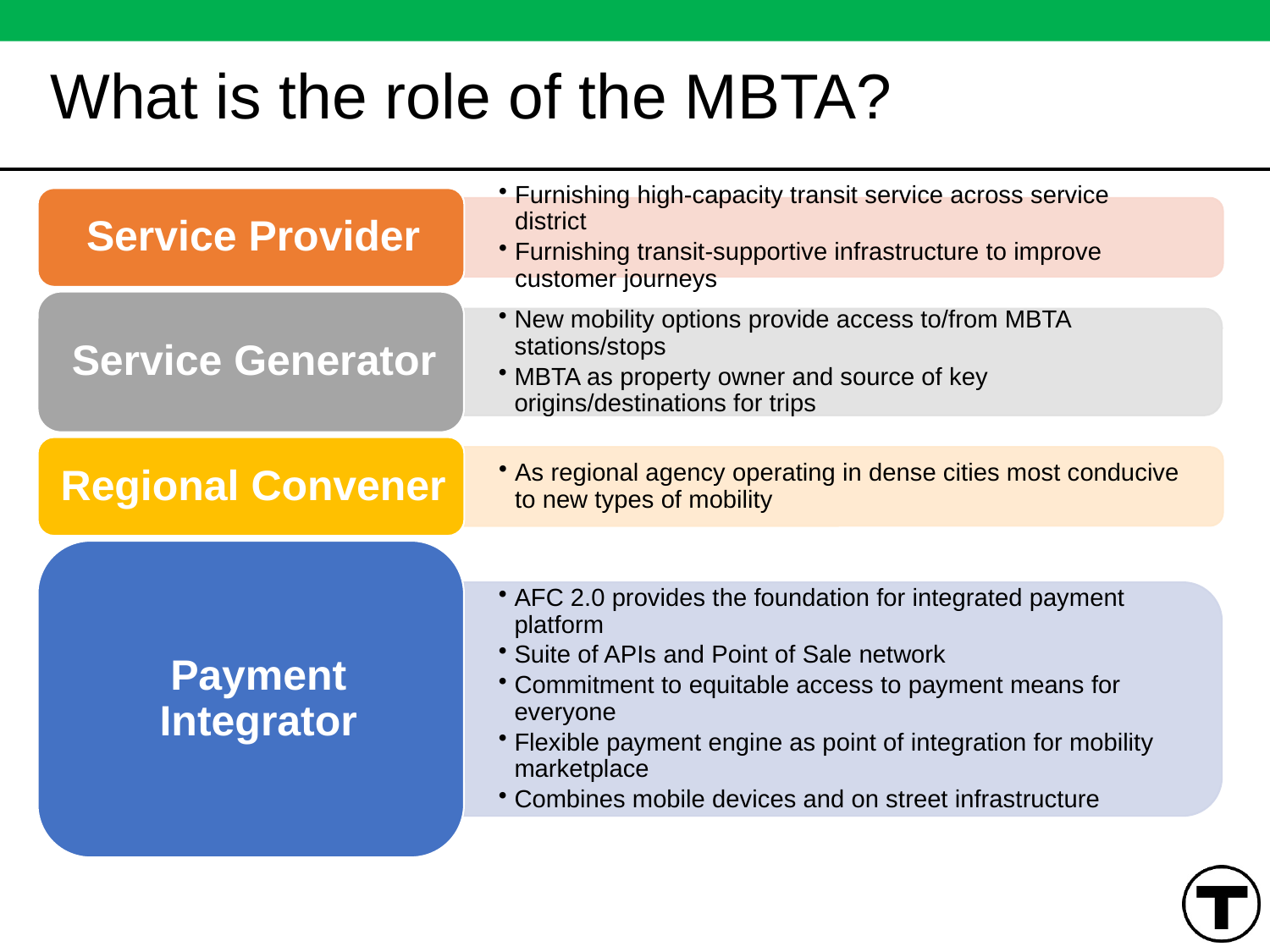

# What is the role of the MBTA?
Furnishing high-capacity transit service across service district
Furnishing transit-supportive infrastructure to improve customer journeys
Service Provider
New mobility options provide access to/from MBTA stations/stops
MBTA as property owner and source of key origins/destinations for trips
Service Generator
As regional agency operating in dense cities most conducive to new types of mobility
Regional Convener
AFC 2.0 provides the foundation for integrated payment platform
Suite of APIs and Point of Sale network
Commitment to equitable access to payment means for everyone
Flexible payment engine as point of integration for mobility marketplace
Combines mobile devices and on street infrastructure
Payment Integrator